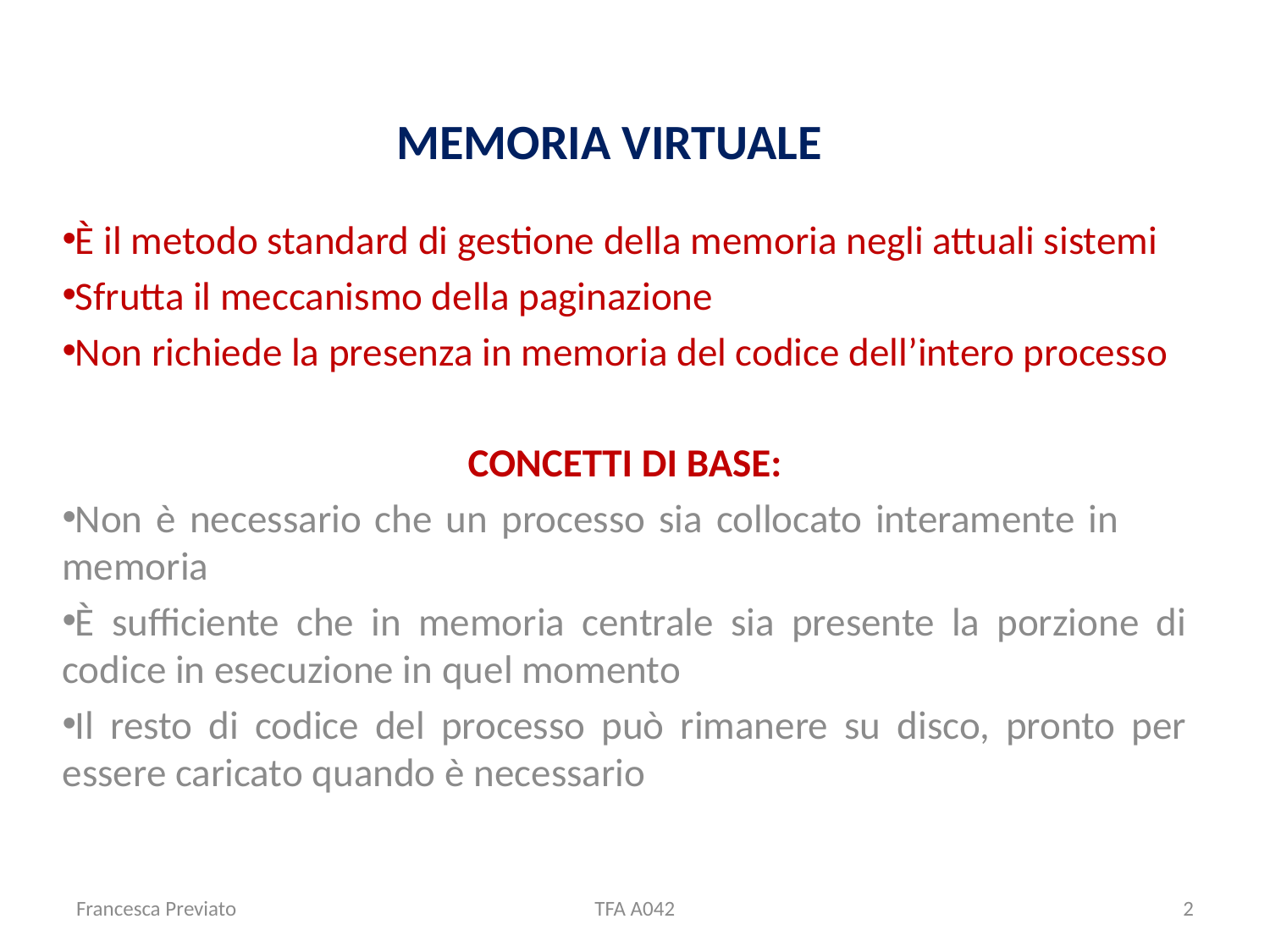

# MEMORIA VIRTUALE
È il metodo standard di gestione della memoria negli attuali sistemi
Sfrutta il meccanismo della paginazione
Non richiede la presenza in memoria del codice dell’intero processo

CONCETTI DI BASE:
Non è necessario che un processo sia collocato interamente in      memoria
È sufficiente che in memoria centrale sia presente la porzione di codice in esecuzione in quel momento
Il resto di codice del processo può rimanere su disco, pronto per essere caricato quando è necessario
Francesca Previato
TFA A042
2